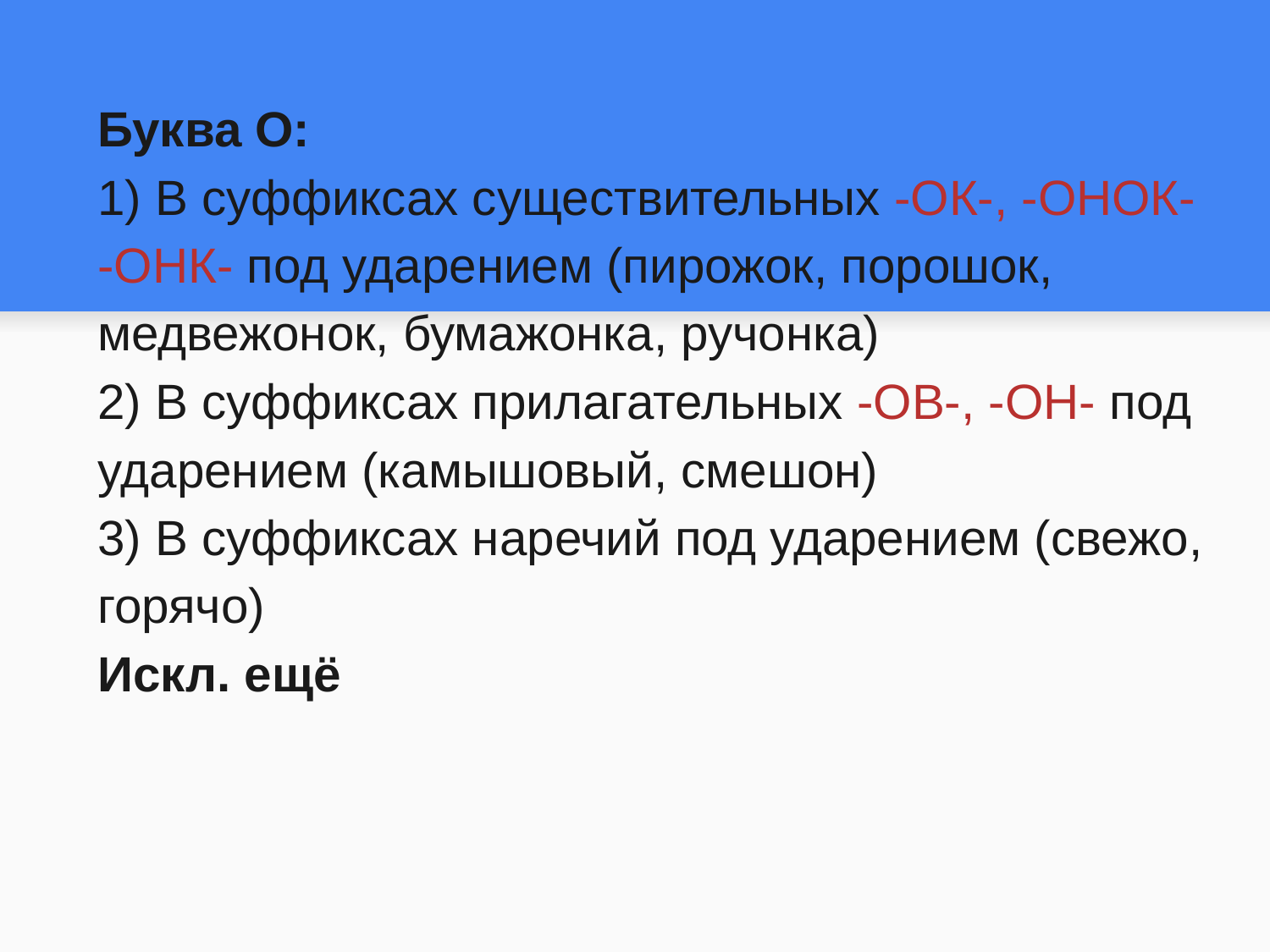

Буква О: 
1) В суффиксах существительных -ОК-, -ОНОК- -ОНК- под ударением (пирожок, порошок, медвежонок, бумажонка, ручонка) 
2) В суффиксах прилагательных -ОВ-, -ОН- под ударением (камышовый, смешон) 
3) В суффиксах наречий под ударением (свежо, горячо) 
Искл. ещё